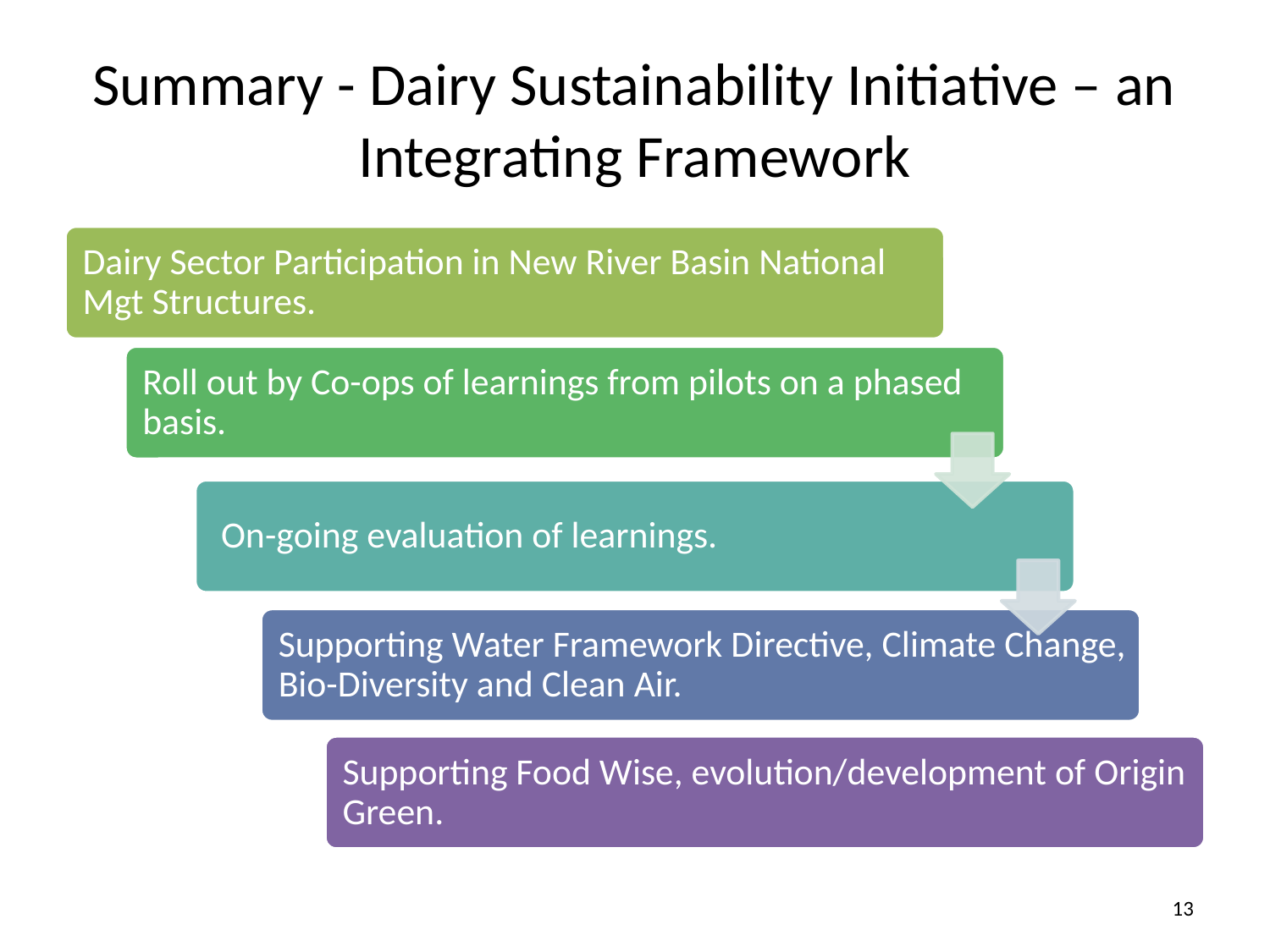

# Summary - Dairy Sustainability Initiative – an Integrating Framework
Dairy Sector Participation in New River Basin National Mgt Structures.
Roll out by Co-ops of learnings from pilots on a phased basis.
 On-going evaluation of learnings.
Supporting Water Framework Directive, Climate Change, Bio-Diversity and Clean Air.
Supporting Food Wise, evolution/development of Origin Green.

13